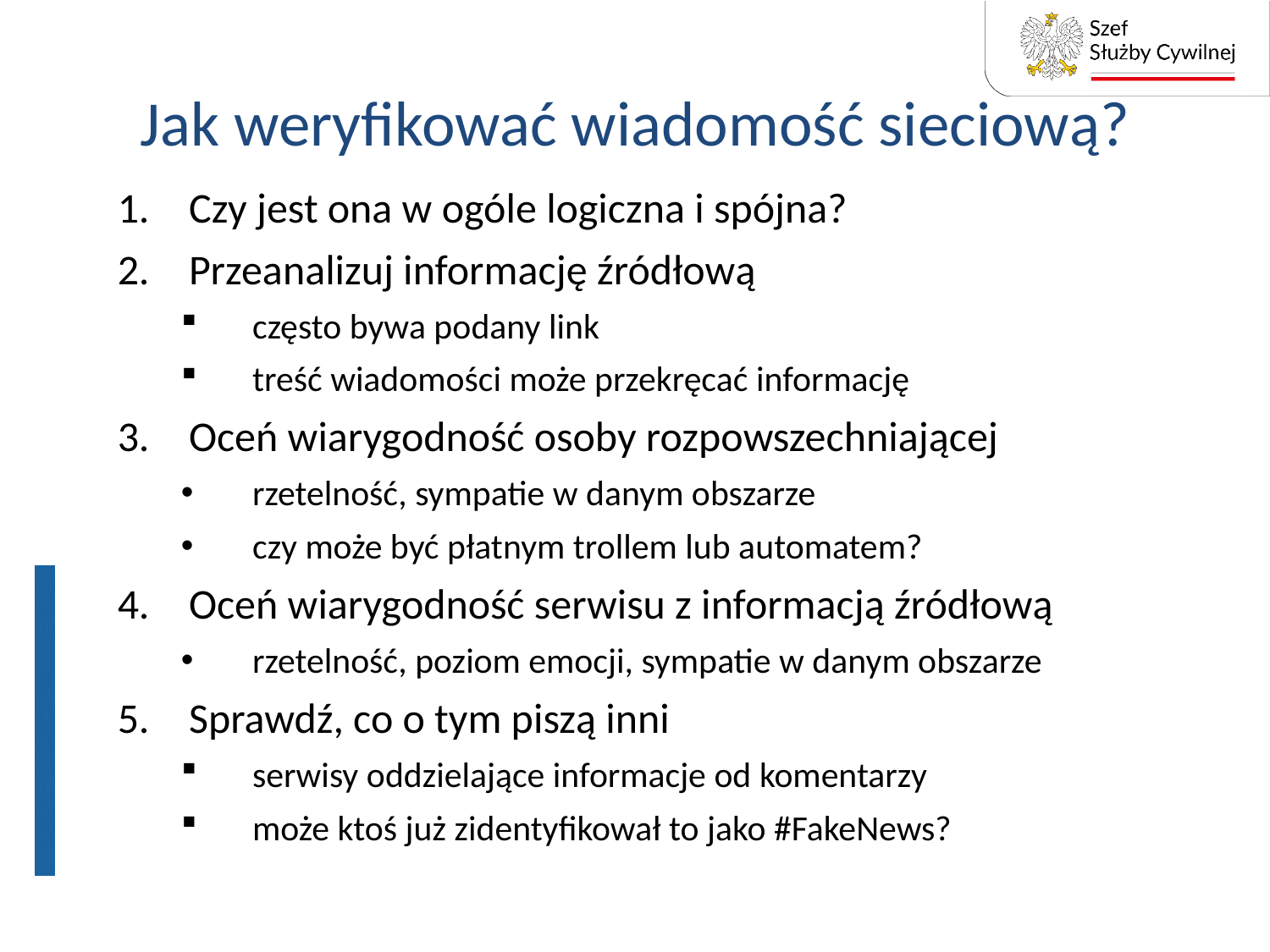

# Jak weryfikować wiadomość sieciową?
Czy jest ona w ogóle logiczna i spójna?
Przeanalizuj informację źródłową
często bywa podany link
treść wiadomości może przekręcać informację
Oceń wiarygodność osoby rozpowszechniającej
rzetelność, sympatie w danym obszarze
czy może być płatnym trollem lub automatem?
Oceń wiarygodność serwisu z informacją źródłową
rzetelność, poziom emocji, sympatie w danym obszarze
Sprawdź, co o tym piszą inni
serwisy oddzielające informacje od komentarzy
może ktoś już zidentyfikował to jako #FakeNews?